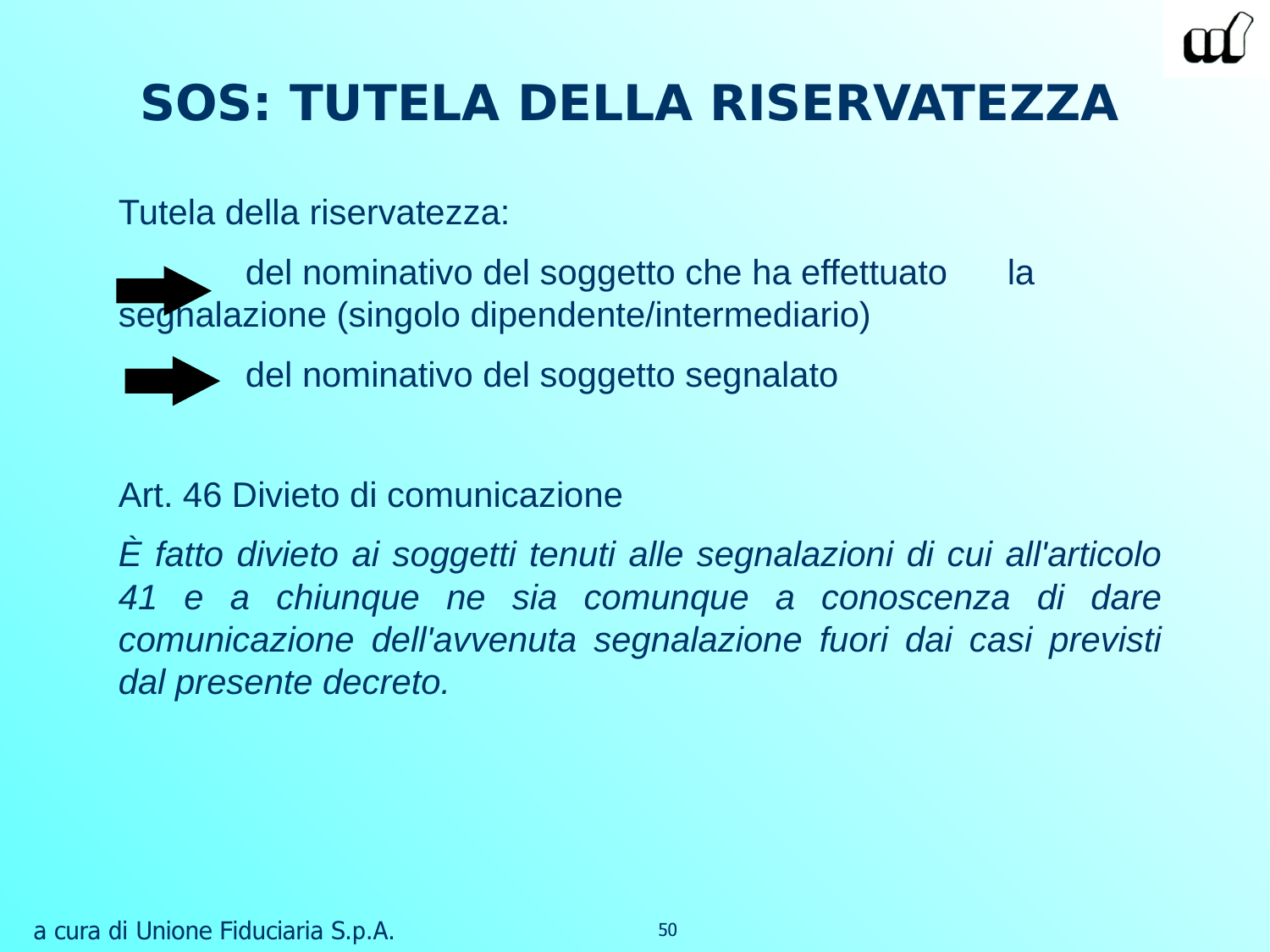

SOS: TUTELA DELLA RISERVATEZZA
Tutela della riservatezza:
	del nominativo del soggetto che ha effettuato 	la 	segnalazione (singolo dipendente/intermediario)
	del nominativo del soggetto segnalato

Art. 46 Divieto di comunicazione
È fatto divieto ai soggetti tenuti alle segnalazioni di cui all'articolo 41 e a chiunque ne sia comunque a conoscenza di dare comunicazione dell'avvenuta segnalazione fuori dai casi previsti dal presente decreto.